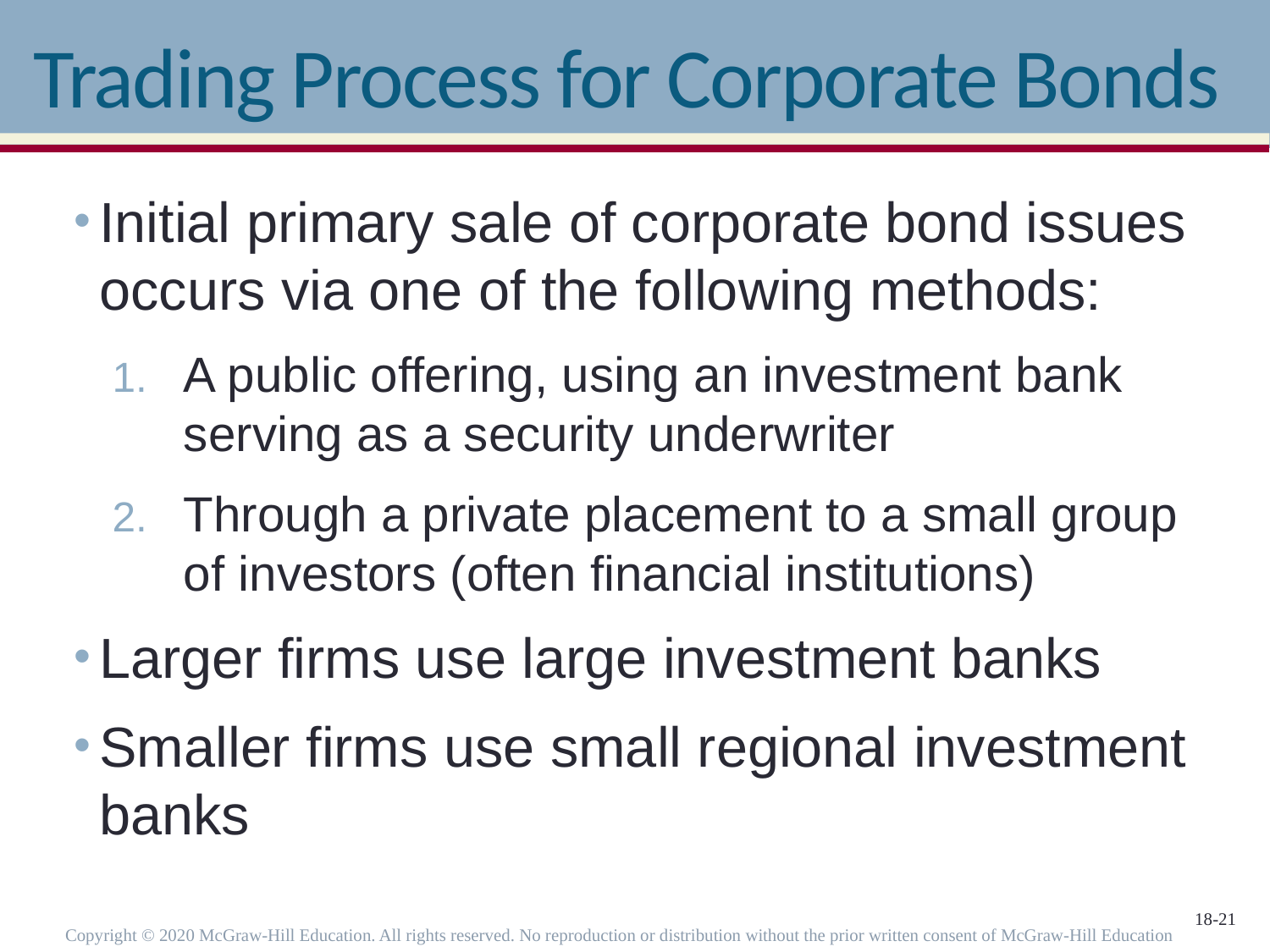

# Trading Process for Corporate Bonds
Initial primary sale of corporate bond issues occurs via one of the following methods:
A public offering, using an investment bank serving as a security underwriter
Through a private placement to a small group of investors (often financial institutions)
Larger firms use large investment banks
Smaller firms use small regional investment banks
Copyright © 2020 McGraw-Hill Education. All rights reserved. No reproduction or distribution without the prior written consent of McGraw-Hill Education